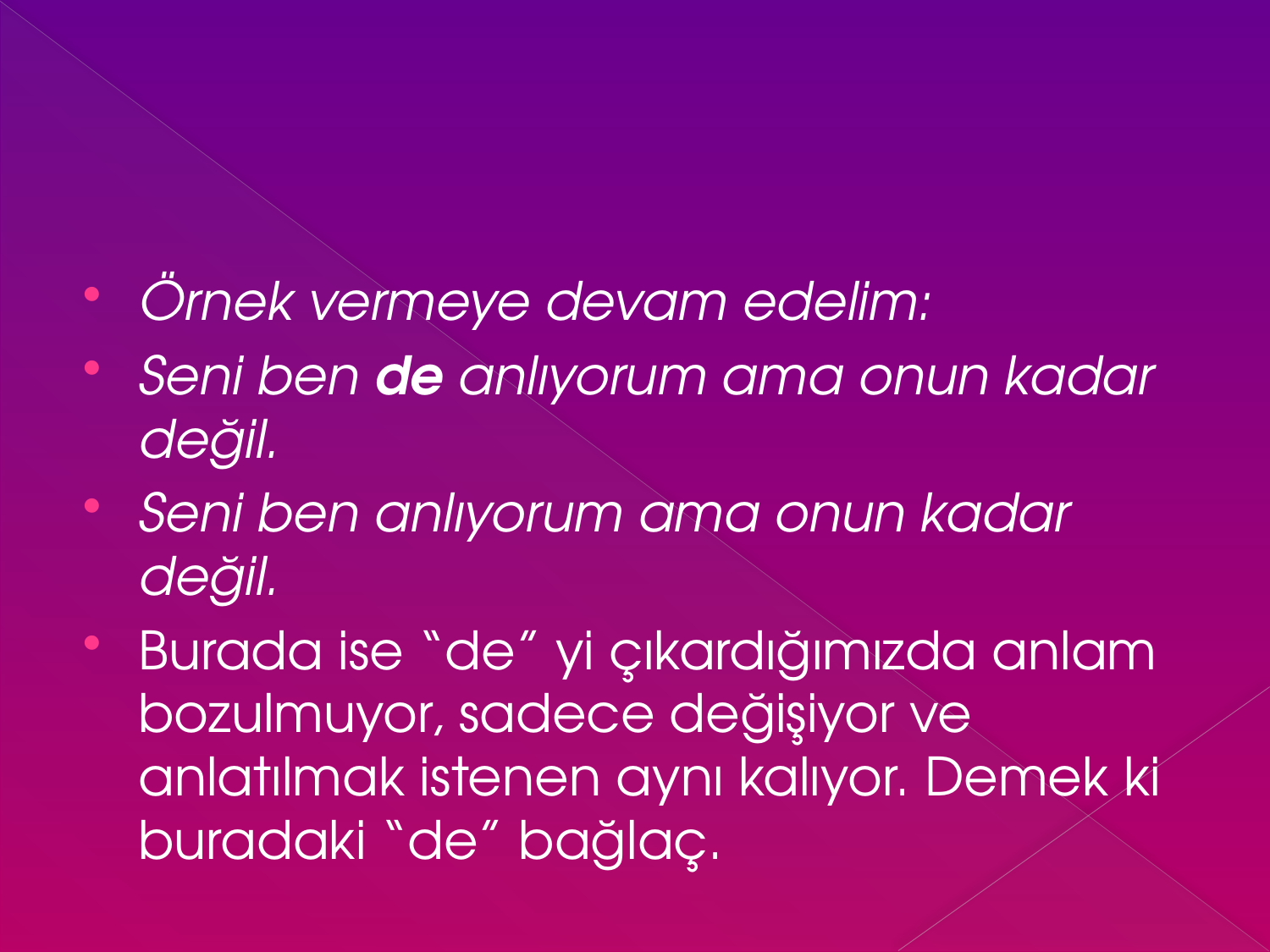

#
Örnek vermeye devam edelim:
Seni ben de anlıyorum ama onun kadar değil.
Seni ben anlıyorum ama onun kadar değil.
Burada ise “de” yi çıkardığımızda anlam bozulmuyor, sadece değişiyor ve anlatılmak istenen aynı kalıyor. Demek ki buradaki “de” bağlaç.